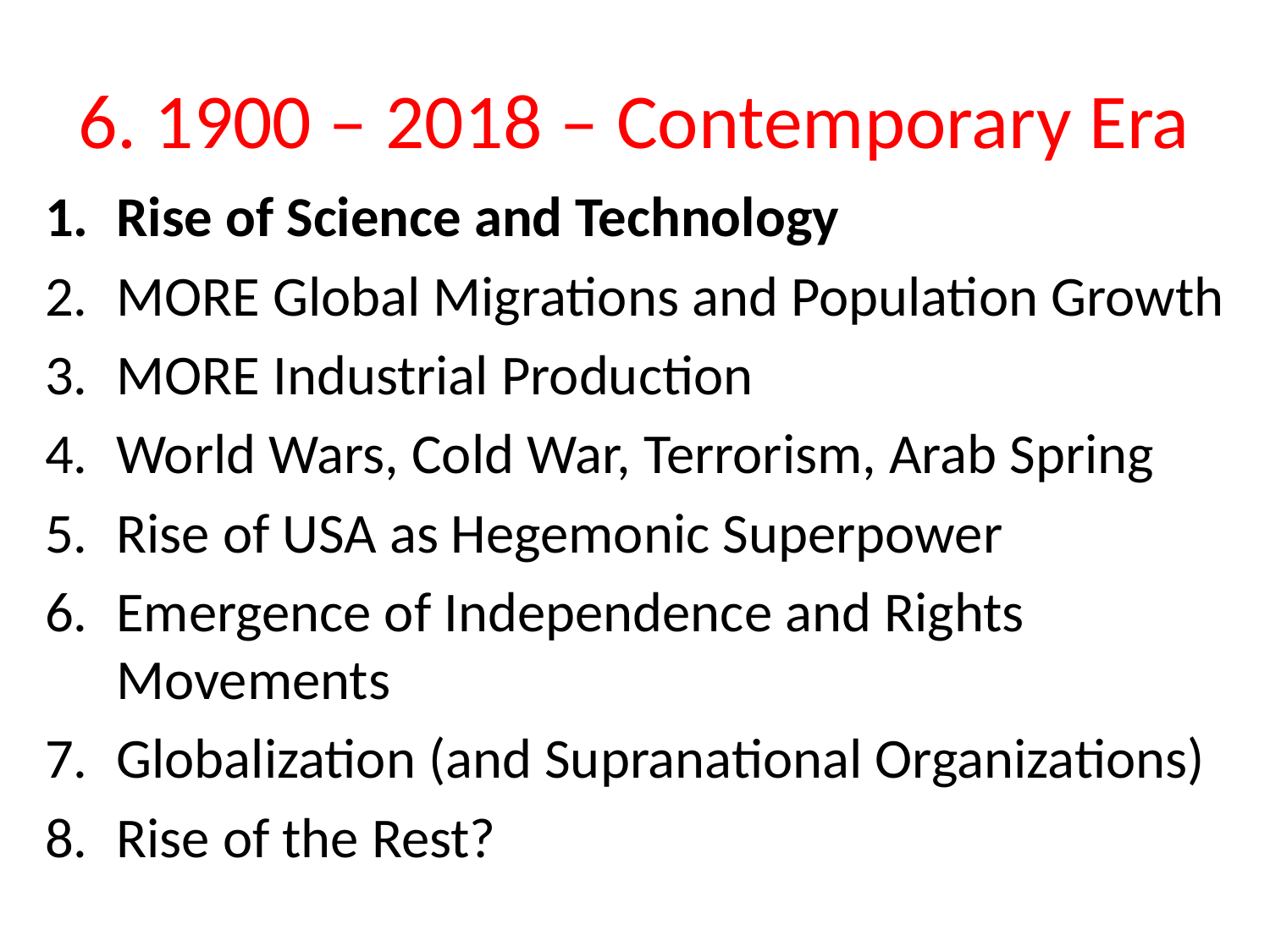

# 6. 1900 – 2018 – Contemporary Era
Rise of Science and Technology
MORE Global Migrations and Population Growth
MORE Industrial Production
World Wars, Cold War, Terrorism, Arab Spring
Rise of USA as Hegemonic Superpower
Emergence of Independence and Rights Movements
Globalization (and Supranational Organizations)
Rise of the Rest?